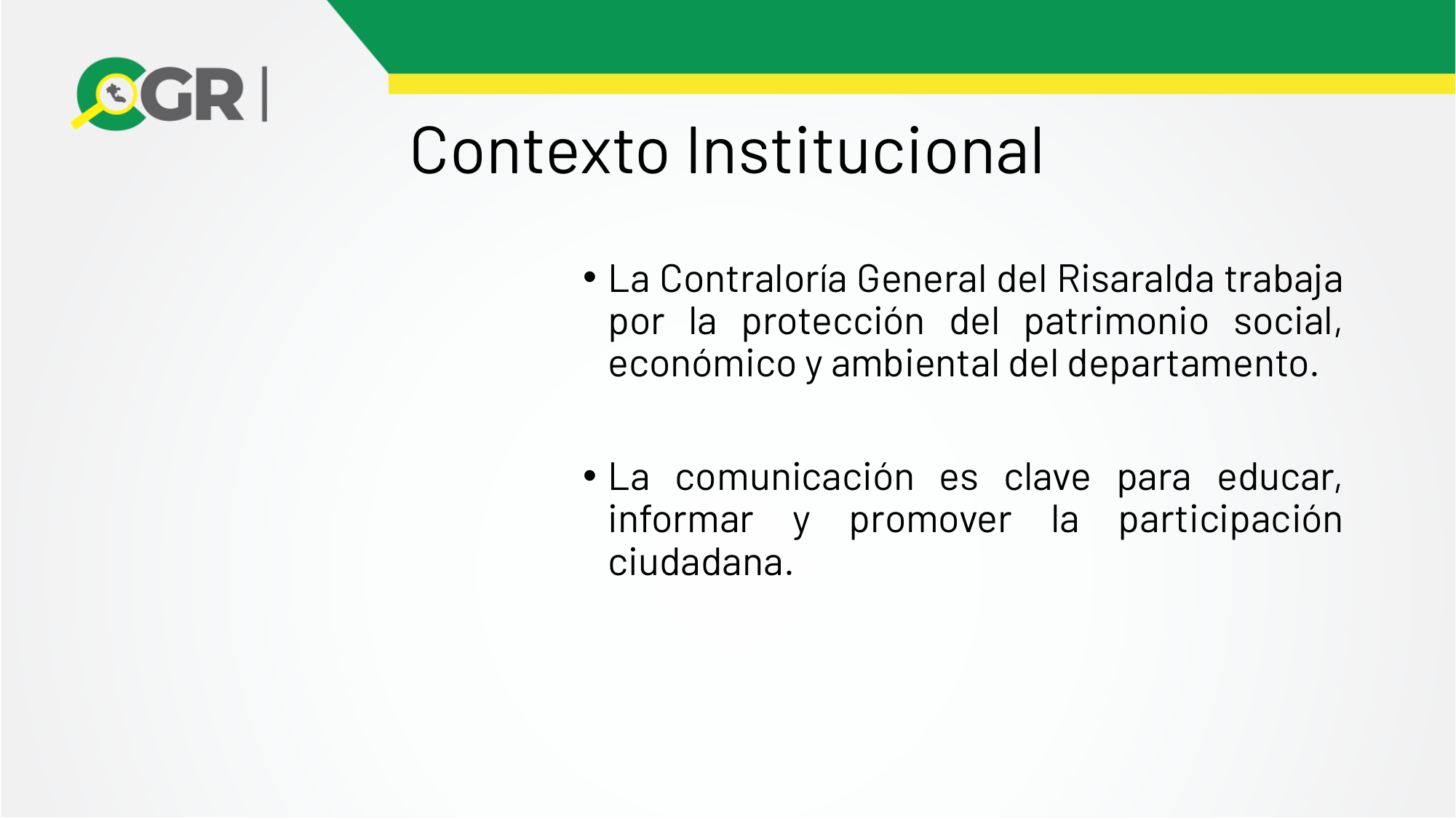

# Contexto Institucional
La Contraloría General del Risaralda trabaja por la protección del patrimonio social, económico y ambiental del departamento.

La comunicación es clave para educar, informar y promover la participación ciudadana.